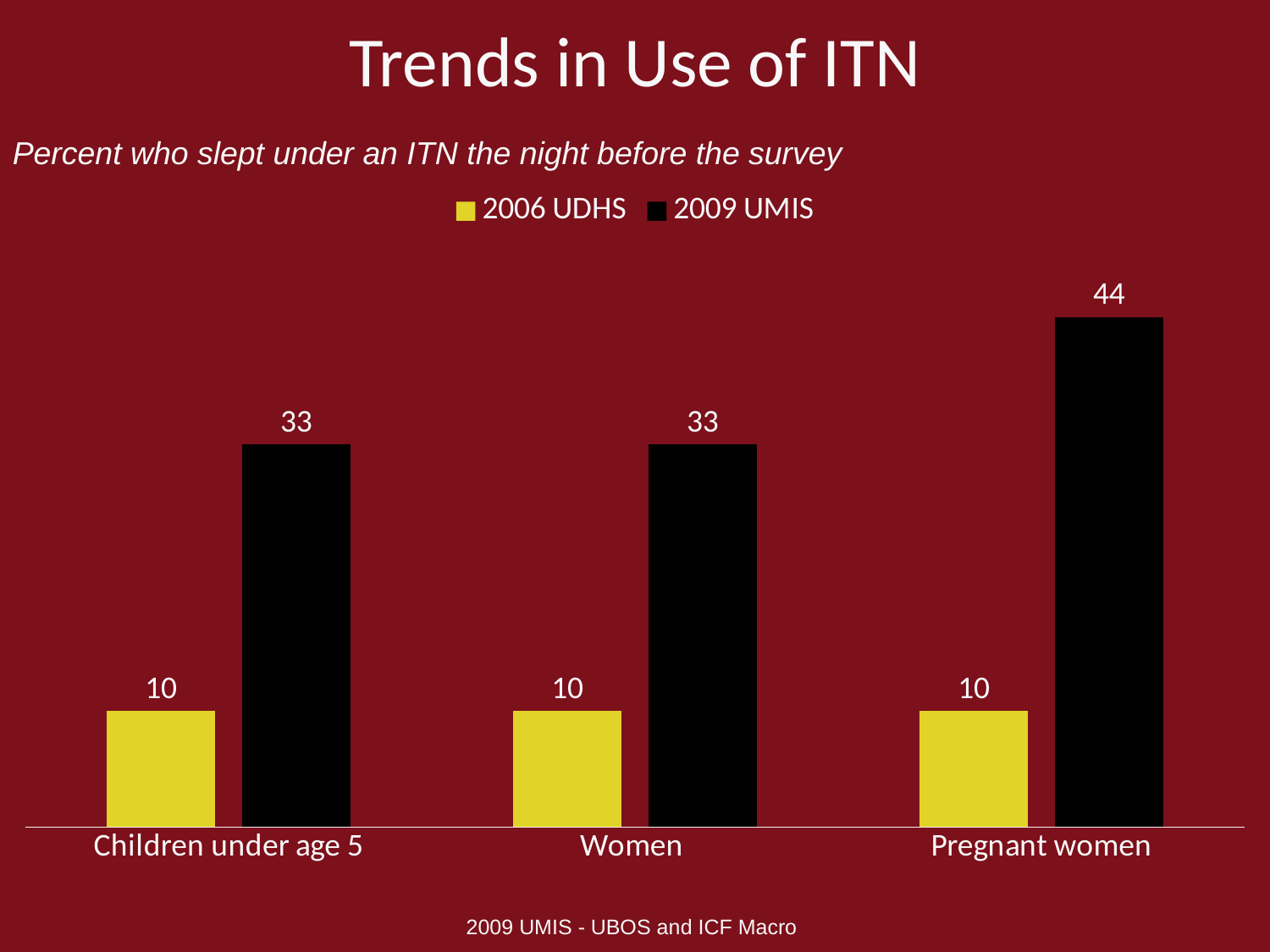

# Trends in Use of ITN
Percent who slept under an ITN the night before the survey

### Chart

| Category | 2006 UDHS | 2009 UMIS |
|---|---|---|
| Children under age 5 | 10.0 | 33.0 |
| Women  | 10.0 | 33.0 |
| Pregnant women | 10.0 | 44.0 |
2009 UMIS - UBOS and ICF Macro